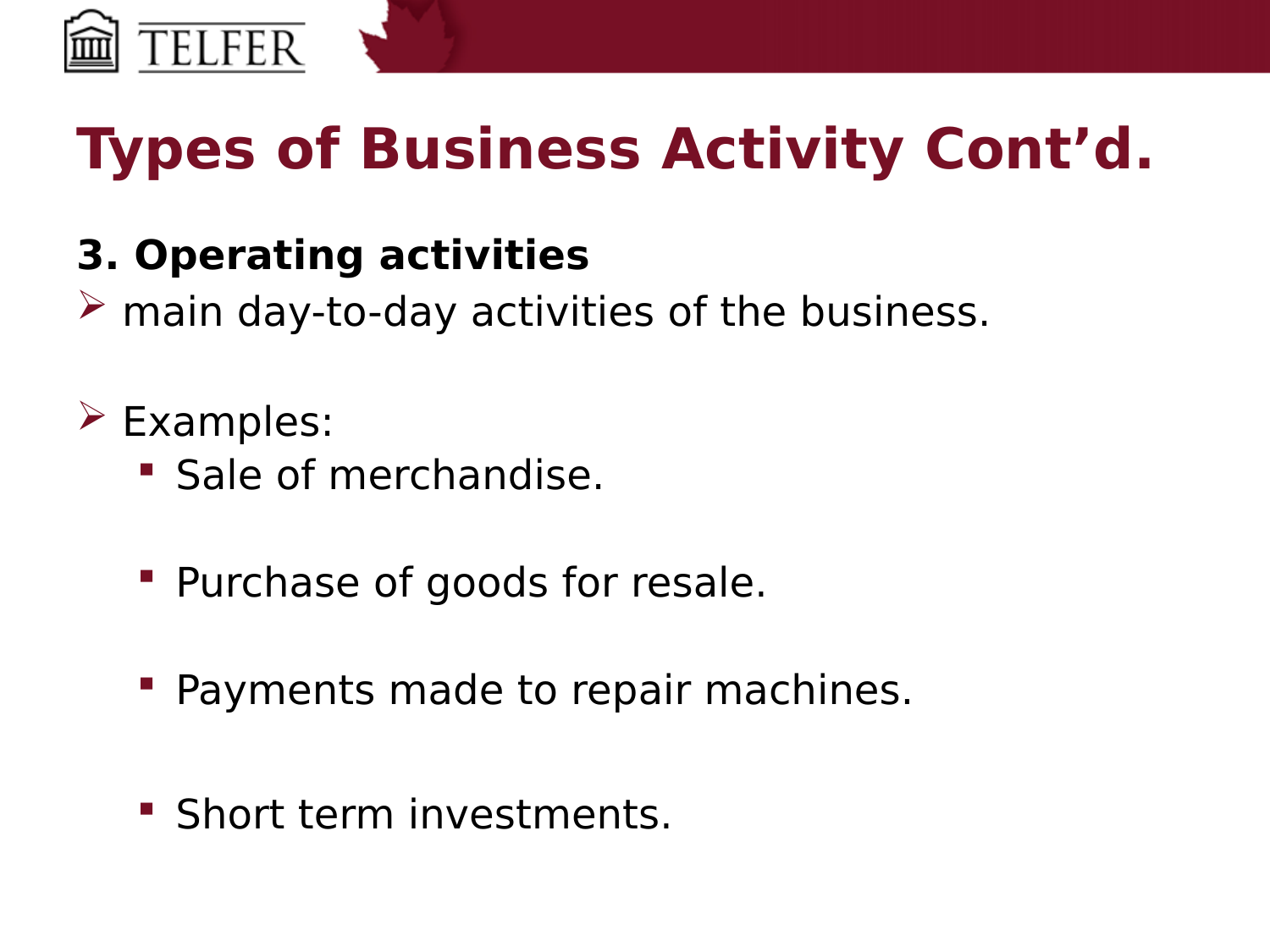

# Types of Business Activity Cont’d.
3. Operating activities
main day-to-day activities of the business.

Examples:
Sale of merchandise.

Purchase of goods for resale.

Payments made to repair machines.

Short term investments.